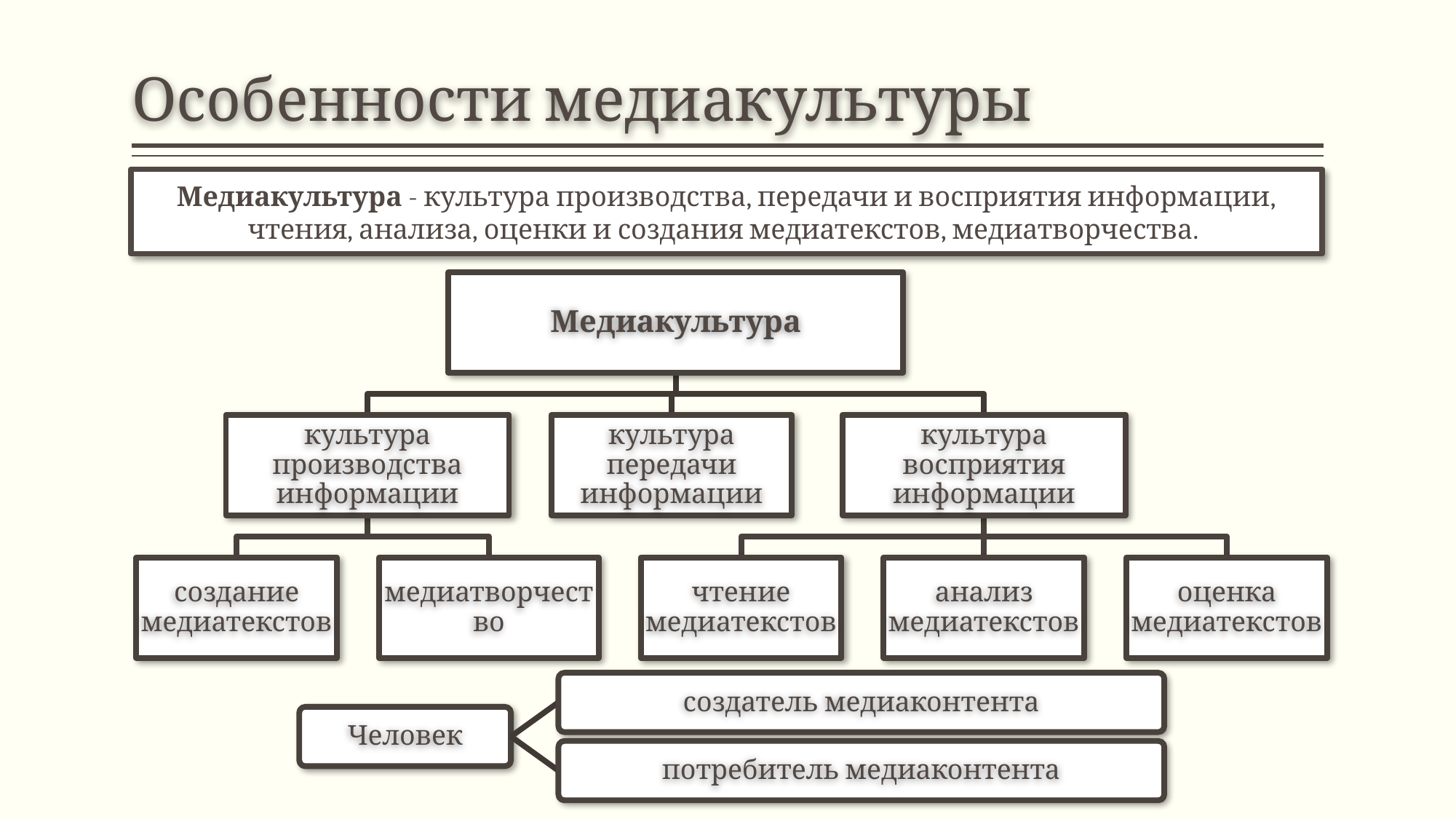

# Особенности медиакультуры
Медиакультура - культура производства, передачи и восприятия информации, чтения, анализа, оценки и создания медиатекстов, медиатворчества.

Медиакультура

культура производства информации

культура передачи информации

культура восприятия информации

создание медиатекстов

медиатворчество

чтение медиатекстов

анализ медиатекстов

оценка медиатекстов

создатель медиаконтента

Человек

потребитель медиаконтента